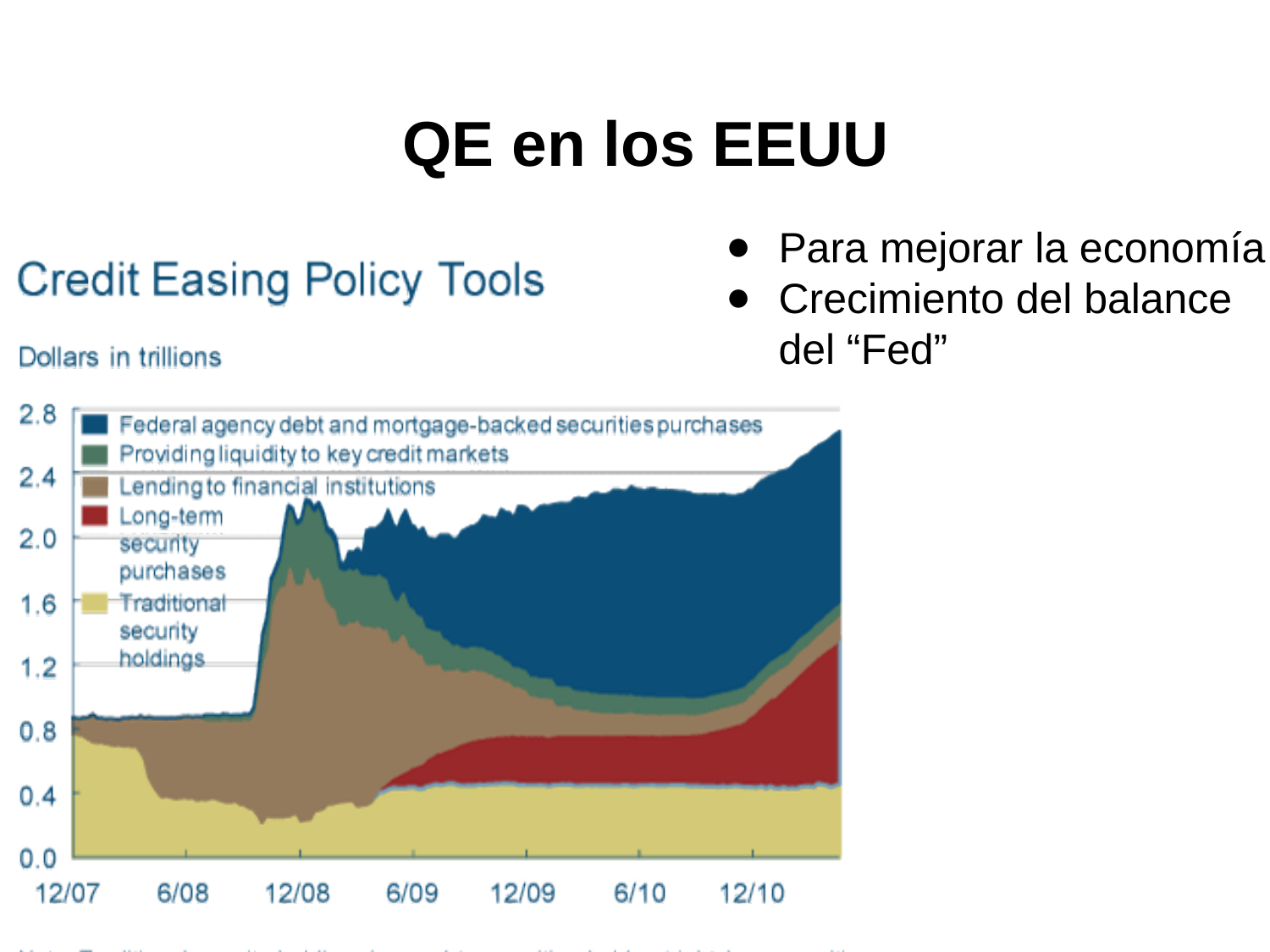

# QE en los EEUU
Para mejorar la economía
Crecimiento del balance del “Fed”